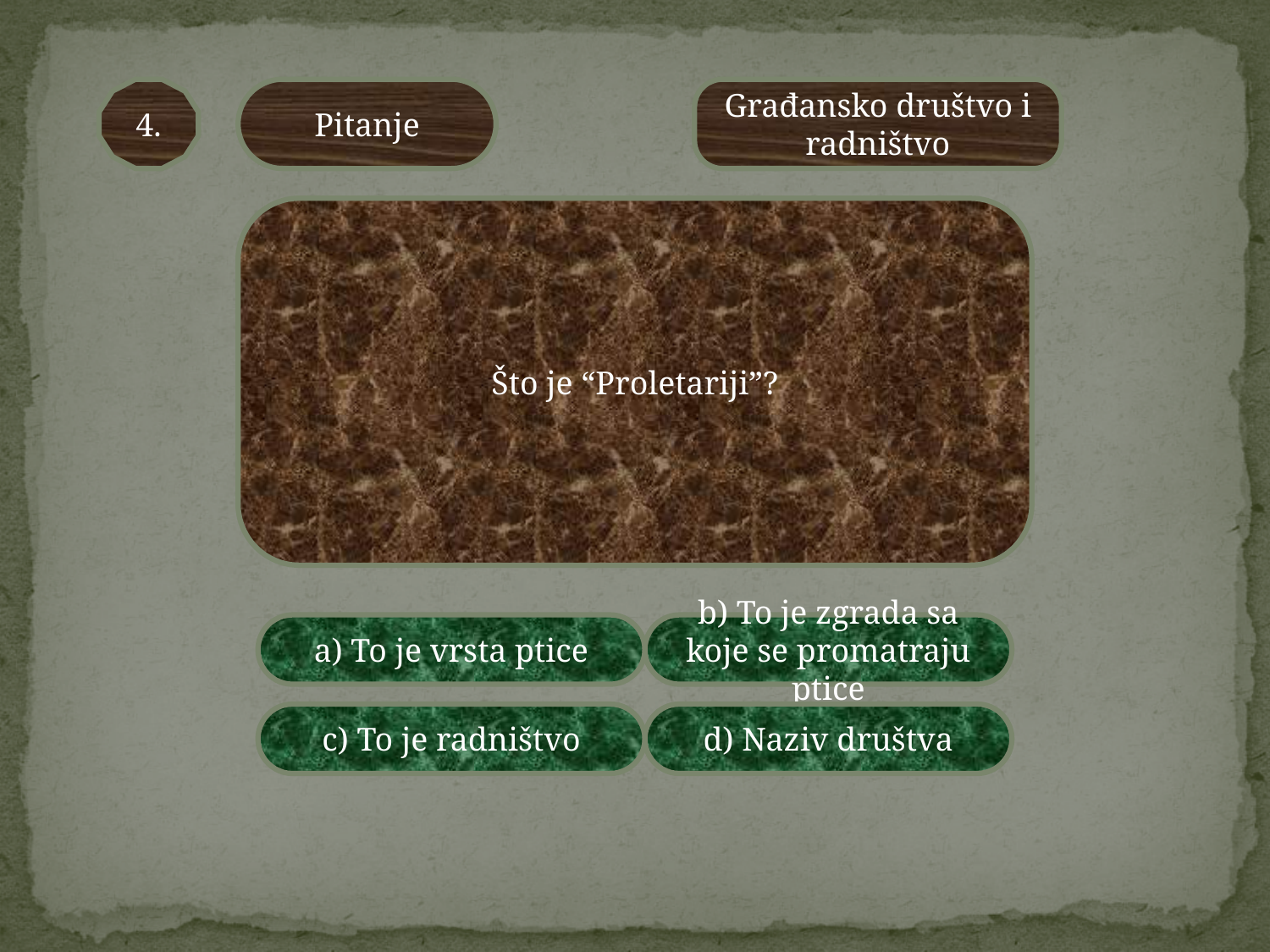

4.
Pitanje
Građansko društvo i radništvo
Što je “Proletariji”?
a) To je vrsta ptice
b) To je zgrada sa koje se promatraju ptice
c) To je radništvo
d) Naziv društva